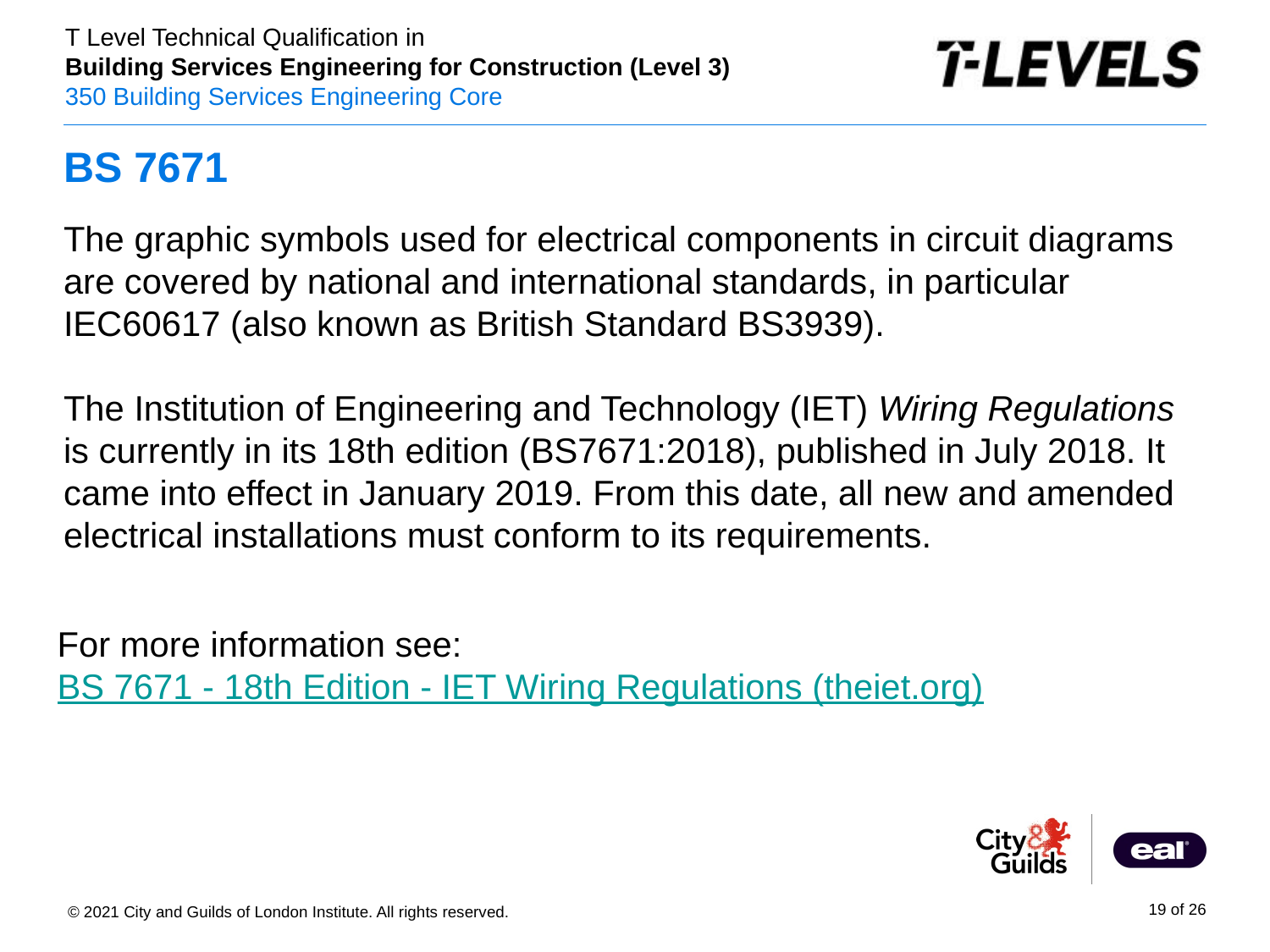

BS 7671
# The graphic symbols used for electrical components in circuit diagrams are covered by national and international standards, in particular IEC60617 (also known as British Standard BS3939). The Institution of Engineering and Technology (IET) Wiring Regulations is currently in its 18th edition (BS7671:2018), published in July 2018. It came into effect in January 2019. From this date, all new and amended electrical installations must conform to its requirements.
For more information see: BS 7671 - 18th Edition - IET Wiring Regulations (theiet.org)